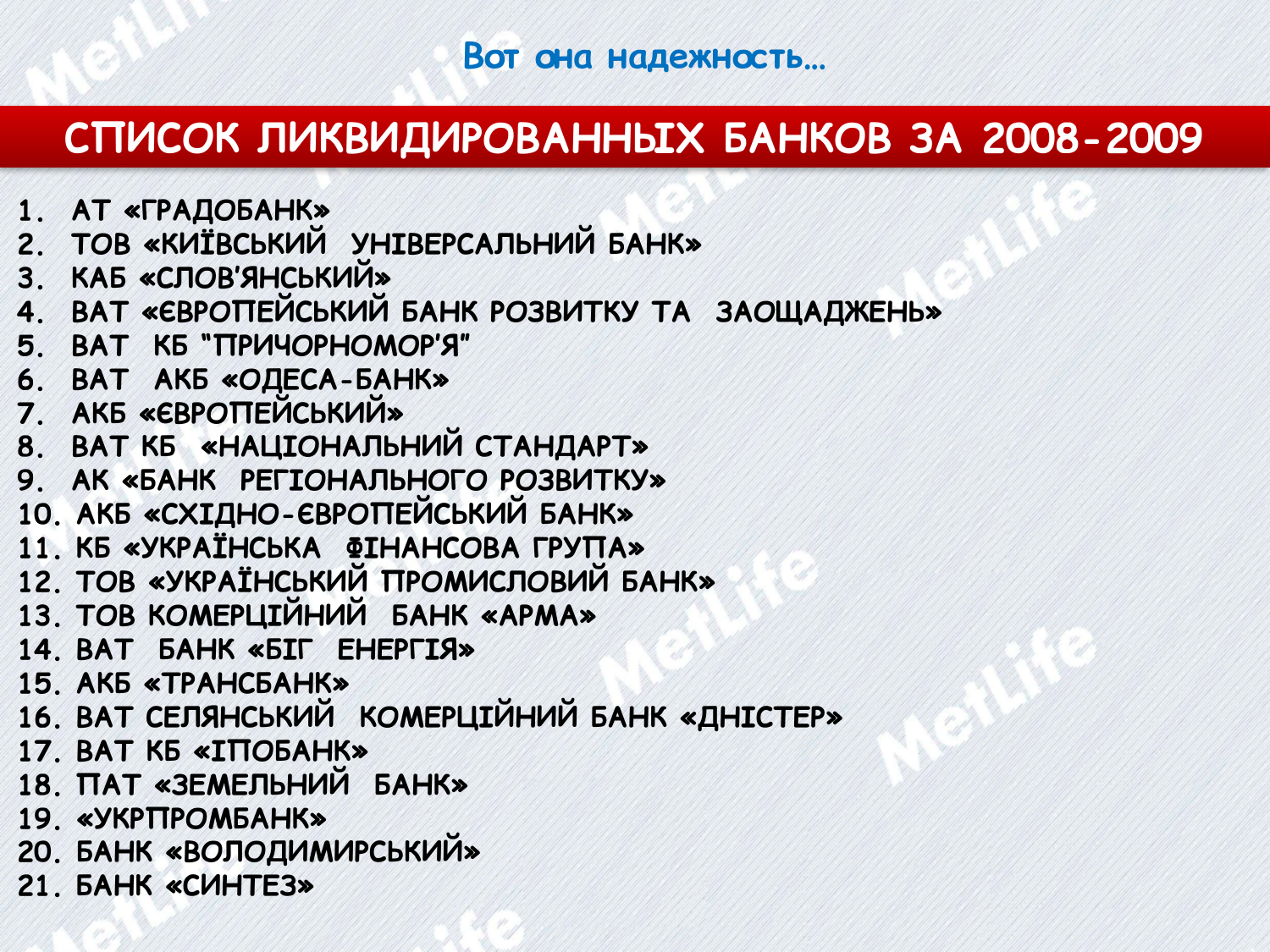

Вот она надежность…
СПИСОК ЛИКВИДИРОВАННЫХ БАНКОВ ЗА 2008-2009
1.  АТ «ГРАДОБАНК»
2.  ТОВ «КИЇВСЬКИЙ  УНІВЕРСАЛЬНИЙ БАНК»
3.  КАБ «СЛОВ’ЯНСЬКИЙ»
4.  ВАТ «ЄВРОПЕЙСЬКИЙ БАНК РОЗВИТКУ ТА  ЗАОЩАДЖЕНЬ»
5.  ВАТ  КБ “ПРИЧОРНОМОР’Я”
6.  ВАТ  АКБ «ОДЕСА-БАНК»
7.  АКБ «ЄВРОПЕЙСЬКИЙ»
8.  ВАТ КБ  «НАЦІОНАЛЬНИЙ СТАНДАРТ»
9.  АК «БАНК  РЕГІОНАЛЬНОГО РОЗВИТКУ»
10. АКБ «СХІДНО-ЄВРОПЕЙСЬКИЙ БАНК»
11. КБ «УКРАЇНСЬКА  ФІНАНСОВА ГРУПА»
12. ТОВ «УКРАЇНСЬКИЙ ПРОМИСЛОВИЙ БАНК»
13. ТОВ КОМЕРЦІЙНИЙ  БАНК «АРМА»
14. ВАТ  БАНК «БІГ  ЕНЕРГІЯ»
15. АКБ «ТРАНСБАНК»
16. ВАТ СЕЛЯНСЬКИЙ  КОМЕРЦІЙНИЙ БАНК «ДНІСТЕР»
17. ВАТ КБ «ІПОБАНК»
18. ПАТ «ЗЕМЕЛЬНИЙ  БАНК»
19. «УКРПРОМБАНК»
20. БАНК «ВОЛОДИМИРСЬКИЙ»
21. БАНК «СИНТЕЗ»